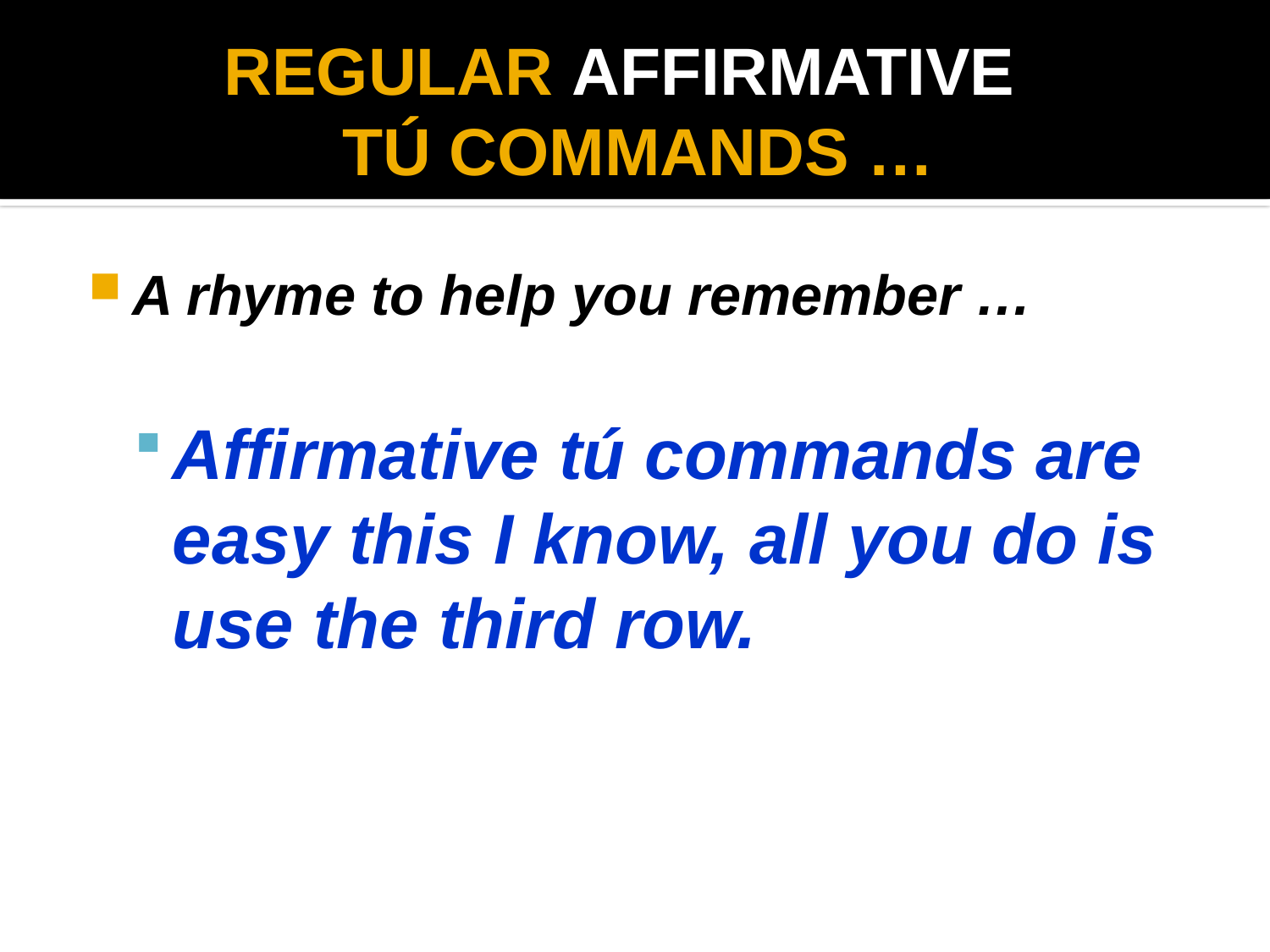

# REGULAR AFFIRMATIVE TÚ COMMANDS …
A rhyme to help you remember …

Affirmative tú commands are easy this I know, all you do is use the third row.